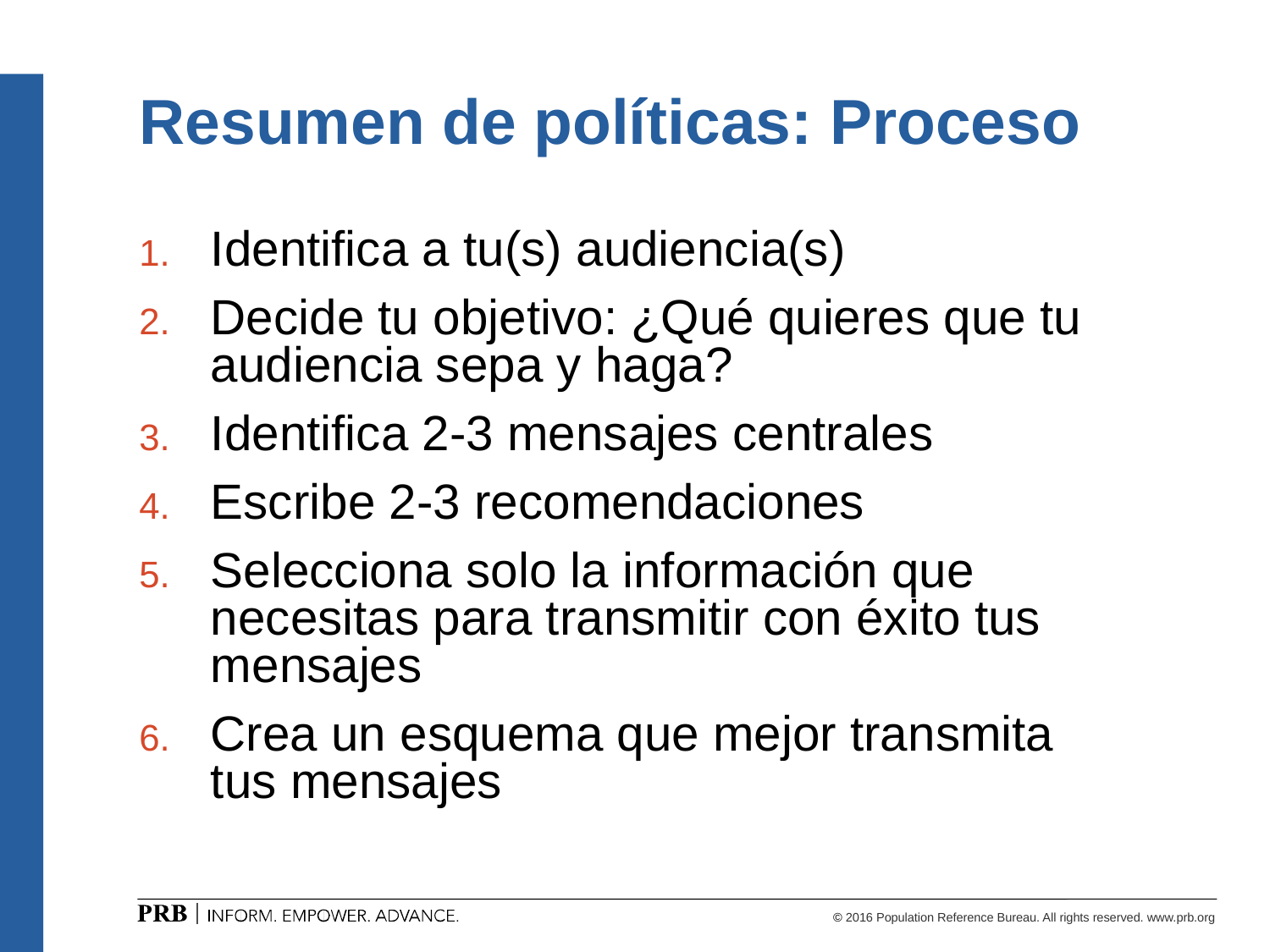

# Resumen de políticas: Proceso
Identifica a tu(s) audiencia(s)
Decide tu objetivo: ¿Qué quieres que tu audiencia sepa y haga?
Identifica 2-3 mensajes centrales
Escribe 2-3 recomendaciones
Selecciona solo la información que necesitas para transmitir con éxito tus mensajes
Crea un esquema que mejor transmita tus mensajes